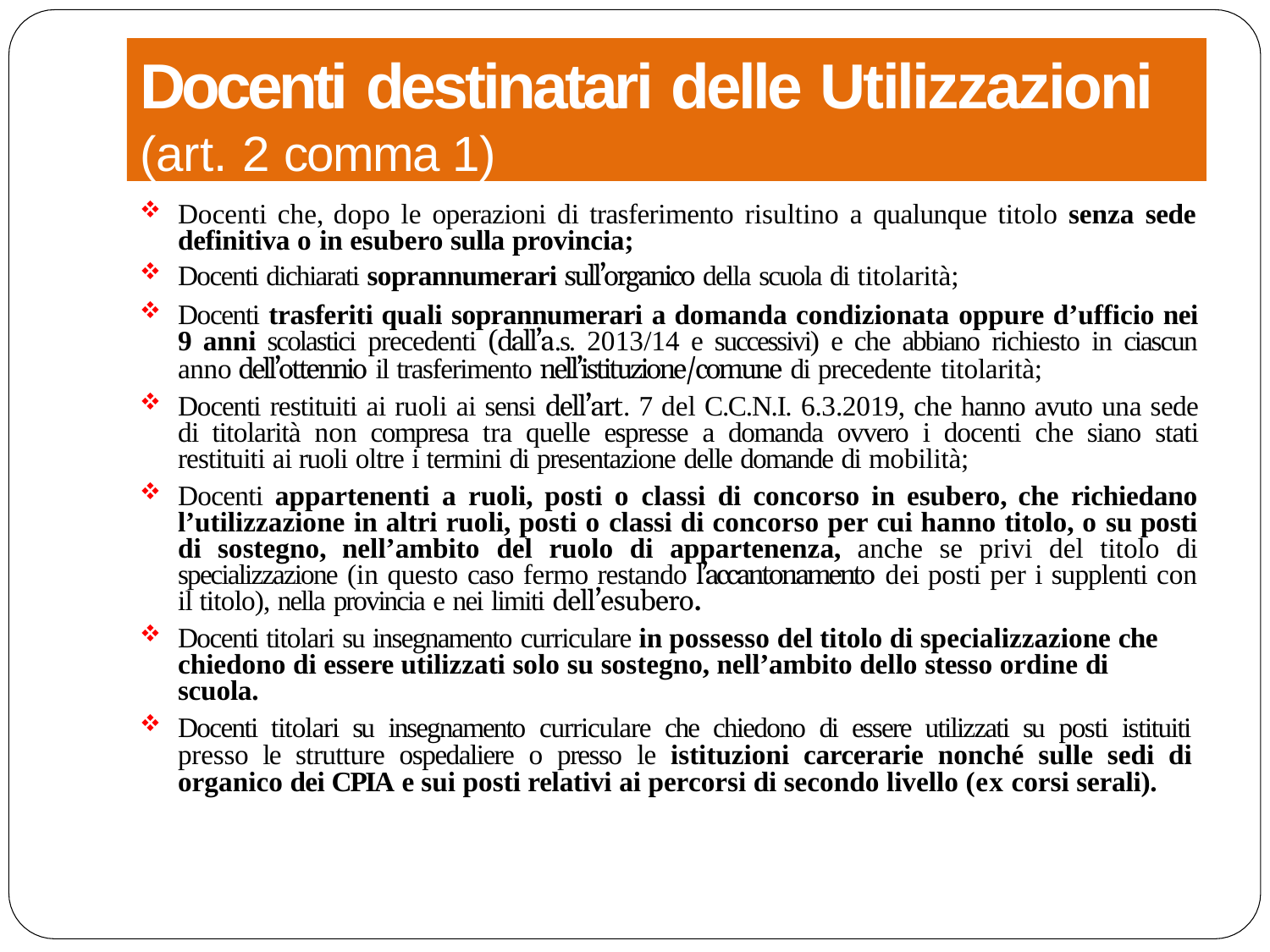

Docenti destinatari delle Utilizzazioni
(art. 2 comma 1)
Docenti che, dopo le operazioni di trasferimento risultino a qualunque titolo senza sede definitiva o in esubero sulla provincia;
Docenti dichiarati soprannumerari sull’organico della scuola di titolarità;
Docenti trasferiti quali soprannumerari a domanda condizionata oppure d’ufficio nei 9 anni scolastici precedenti (dall’a.s. 2013/14 e successivi) e che abbiano richiesto in ciascun anno dell’ottennio il trasferimento nell’istituzione/comune di precedente titolarità;
Docenti restituiti ai ruoli ai sensi dell’art. 7 del C.C.N.I. 6.3.2019, che hanno avuto una sede di titolarità non compresa tra quelle espresse a domanda ovvero i docenti che siano stati restituiti ai ruoli oltre i termini di presentazione delle domande di mobilità;
Docenti appartenenti a ruoli, posti o classi di concorso in esubero, che richiedano l’utilizzazione in altri ruoli, posti o classi di concorso per cui hanno titolo, o su posti di sostegno, nell’ambito del ruolo di appartenenza, anche se privi del titolo di specializzazione (in questo caso fermo restando l’accantonamento dei posti per i supplenti con il titolo), nella provincia e nei limiti dell’esubero.
Docenti titolari su insegnamento curriculare in possesso del titolo di specializzazione che chiedono di essere utilizzati solo su sostegno, nell’ambito dello stesso ordine di scuola.
Docenti titolari su insegnamento curriculare che chiedono di essere utilizzati su posti istituiti presso le strutture ospedaliere o presso le istituzioni carcerarie nonché sulle sedi di organico dei CPIA e sui posti relativi ai percorsi di secondo livello (ex corsi serali).